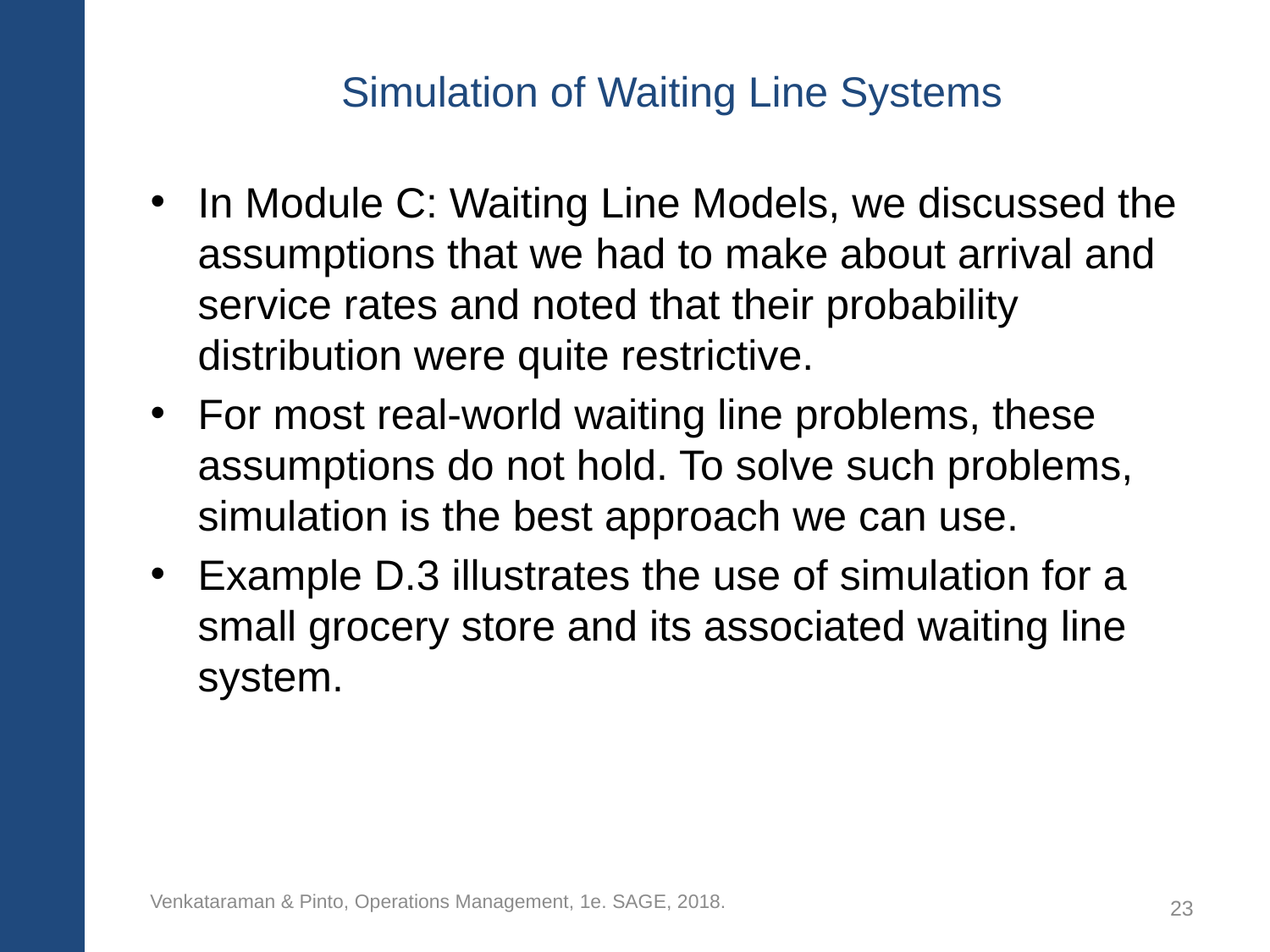

# Simulation of Waiting Line Systems
In Module C: Waiting Line Models, we discussed the assumptions that we had to make about arrival and service rates and noted that their probability distribution were quite restrictive.
For most real-world waiting line problems, these assumptions do not hold. To solve such problems, simulation is the best approach we can use.
Example D.3 illustrates the use of simulation for a small grocery store and its associated waiting line system.
Venkataraman & Pinto, Operations Management, 1e. SAGE, 2018.
23